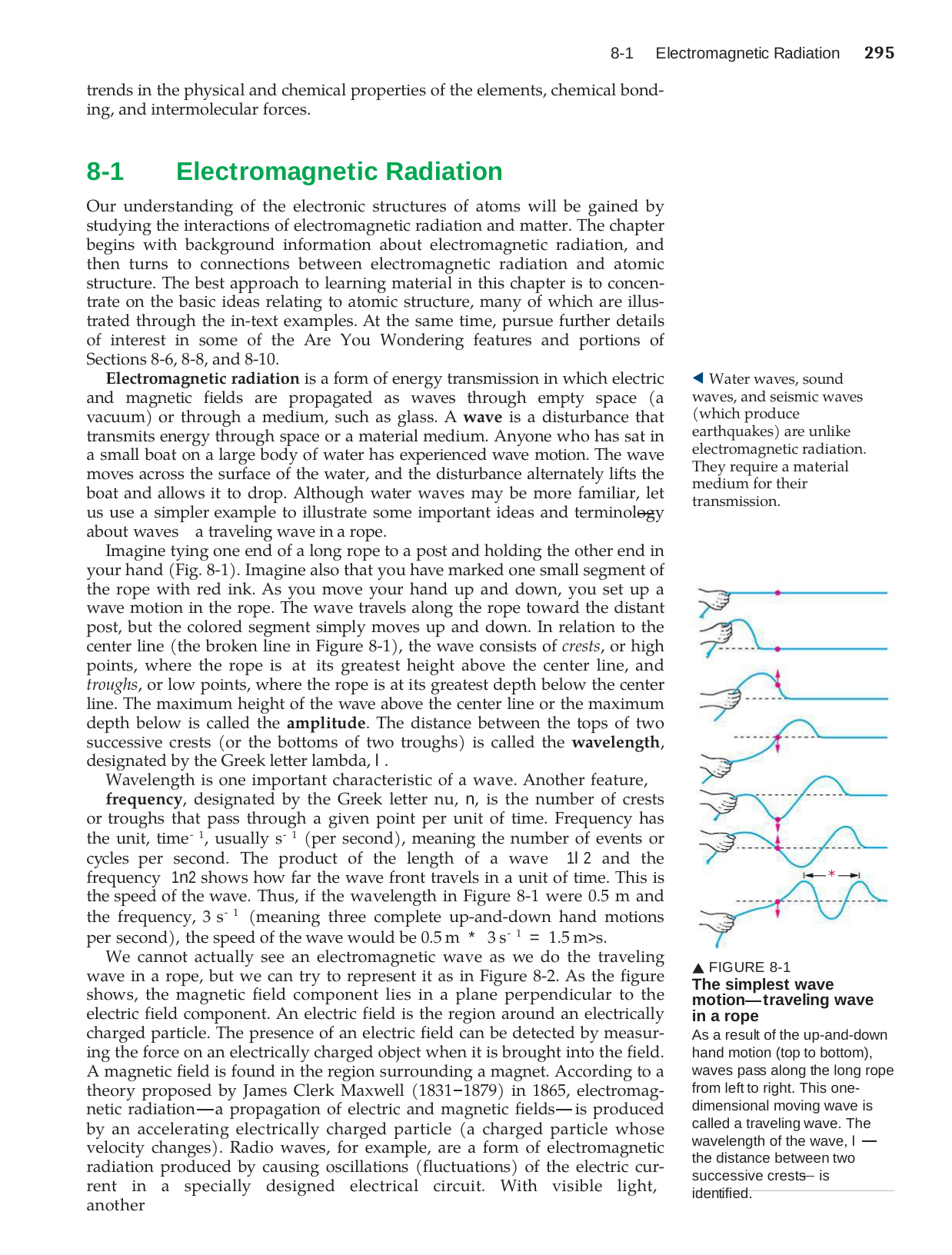

8-1	Electromagnetic Radiation	295
trends in the physical and chemical properties of the elements, chemical bond- ing, and intermolecular forces.

8-1       Electromagnetic Radiation
Our understanding of the electronic structures of atoms will be gained by studying the interactions of electromagnetic radiation and matter. The chapter begins with background information about electromagnetic radiation, and then  turns  to  connections  between  electromagnetic  radiation  and  atomic structure. The best approach to learning material in this chapter is to concen- trate on the basic ideas relating to atomic structure, many of which are illus- trated through the in-text examples. At the same time, pursue further details of interest in some of the Are You Wondering features and portions of Sections 8-6, 8-8, and 8-10.
Electromagnetic radiation is a form of energy transmission in which electric and magnetic fields are propagated as waves through empty space (a vacuum) or through a medium, such as glass. A wave is a disturbance that transmits energy through space or a material medium. Anyone who has sat in a small boat on a large body of water has experienced wave motion. The wave moves across the surface of the water, and the disturbance alternately lifts the boat and allows it to drop. Although water waves may be more familiar, let us use a simpler example to illustrate some important ideas and terminology about waves    a traveling wave in a rope.
Imagine tying one end of a long rope to a post and holding the other end in your hand (Fig. 8-1). Imagine also that you have marked one small segment of the rope with red ink. As you move your hand up and down, you set up a wave motion in the rope. The wave travels along the rope toward the distant post, but the colored segment simply moves up and down. In relation to the center line (the broken line in Figure 8-1), the wave consists of crests, or high points, where the rope is  at  its greatest height above the center line, and troughs, or low points, where the rope is at its greatest depth below the center line. The maximum height of the wave above the center line or the maximum depth below is called the amplitude. The distance between the tops of two successive crests (or the bottoms of two troughs) is called the wavelength, designated by the Greek letter lambda, l.
Wavelength is one important characteristic of a wave. Another feature,
frequency, designated by the Greek letter nu, n, is the number of crests or troughs that pass through a given point per unit of time. Frequency has the unit, time-1, usually s-1 (per second), meaning the number of events or cycles per second. The product of the length of a wave  1l2 and the frequency  1n2 shows how far the wave front travels in a unit of time. This is the speed of the wave. Thus, if the wavelength in Figure 8-1 were 0.5 m and the frequency, 3 s-1  (meaning three complete up-and-down hand motions per second), the speed of the wave would be 0.5 m  *  3 s-1   =  1.5 m>s.
We cannot actually see an electromagnetic wave as we do the traveling wave in a rope, but we can try to represent it as in Figure 8-2. As the figure shows, the magnetic field component lies in a plane perpendicular to the electric field component. An electric field is the region around an electrically charged particle. The presence of an electric field can be detected by measur- ing the force on an electrically charged object when it is brought into the field. A magnetic field is found in the region surrounding a magnet. According to a theory proposed by James Clerk Maxwell (1831  1879) in 1865, electromag- netic radiation    a propagation of electric and magnetic fields    is produced by an accelerating electrically charged particle (a charged particle whose velocity changes). Radio waves, for example, are a form of electromagnetic radiation produced by causing oscillations (fluctuations) of the electric cur- rent  in  a  specially  designed  electrical  circuit.  With  visible  light,  another
Water waves, sound waves, and seismic waves (which produce earthquakes) are unlike electromagnetic radiation. They require a material medium for their transmission.

*
 FIGURE 8-1
The simplest wave motion    traveling wave in a rope
As a result of the up-and-down hand motion (top to bottom), waves pass along the long rope from left to right. This one-dimensional moving wave is called a traveling wave. The wavelength of the wave, l  the distance between two successive crests   is identified.